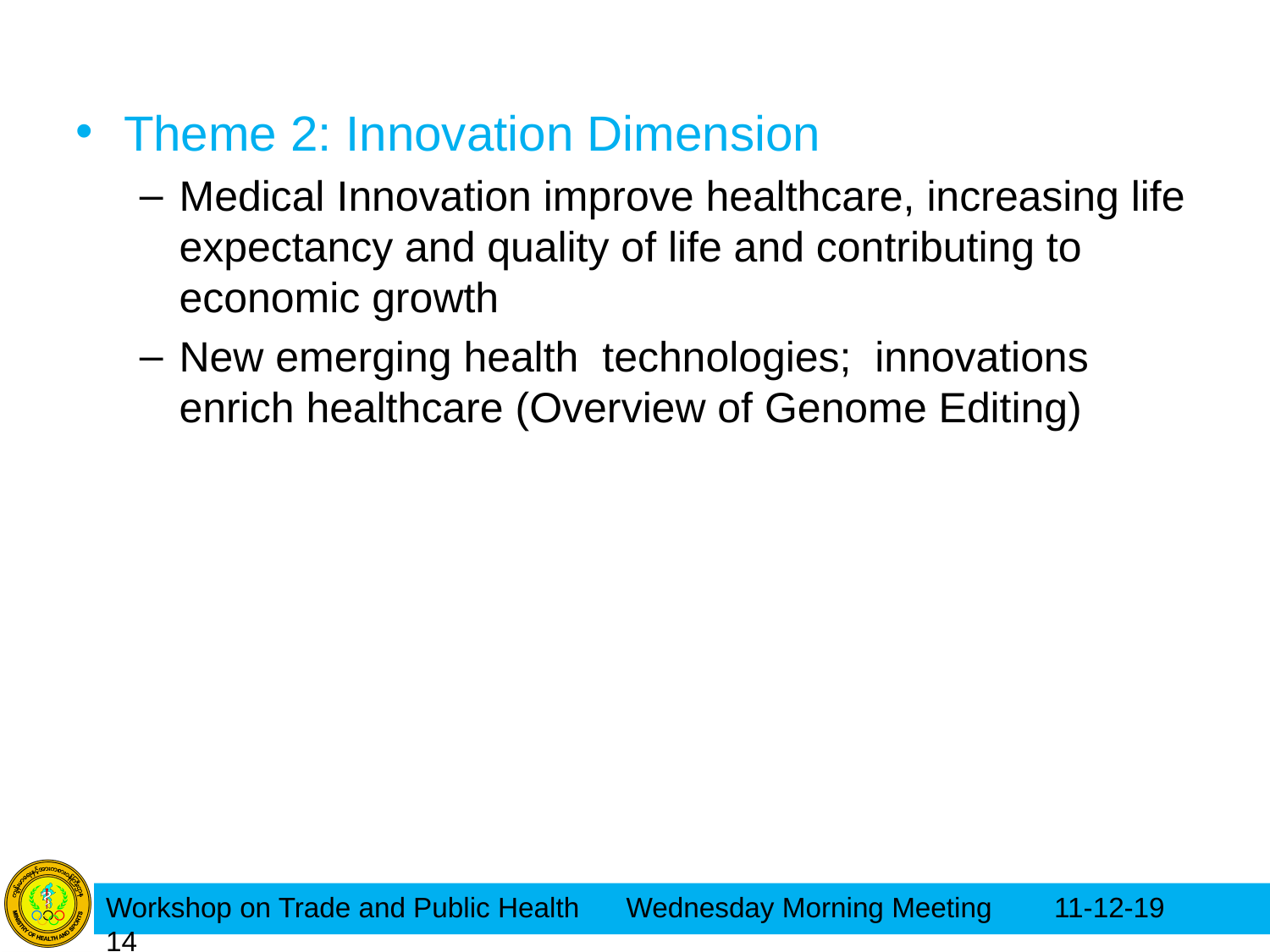

Theme 2: Innovation Dimension
Medical Innovation improve healthcare, increasing life expectancy and quality of life and contributing to economic growth
New emerging health  technologies;  innovations enrich healthcare (Overview of Genome Editing)